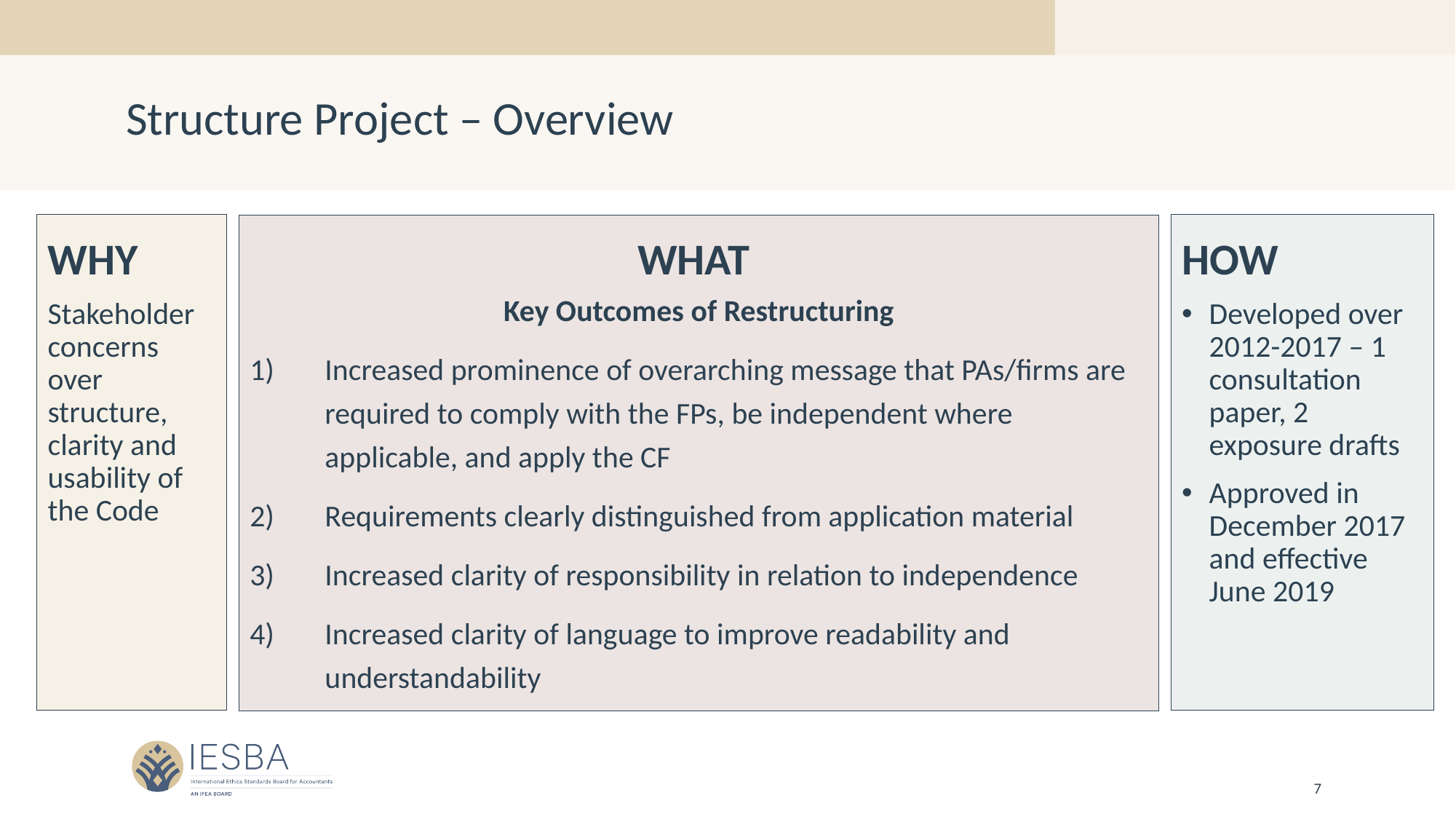

# Structure Project – Overview
WHY
Stakeholder concerns over structure, clarity and usability of the Code

HOW
Developed over 2012-2017 – 1 consultation paper, 2 exposure drafts
Approved in December 2017 and effective June 2019

WHAT
Key Outcomes of Restructuring
Increased prominence of overarching message that PAs/firms are required to comply with the FPs, be independent where applicable, and apply the CF
Requirements clearly distinguished from application material
Increased clarity of responsibility in relation to independence
Increased clarity of language to improve readability and understandability

7